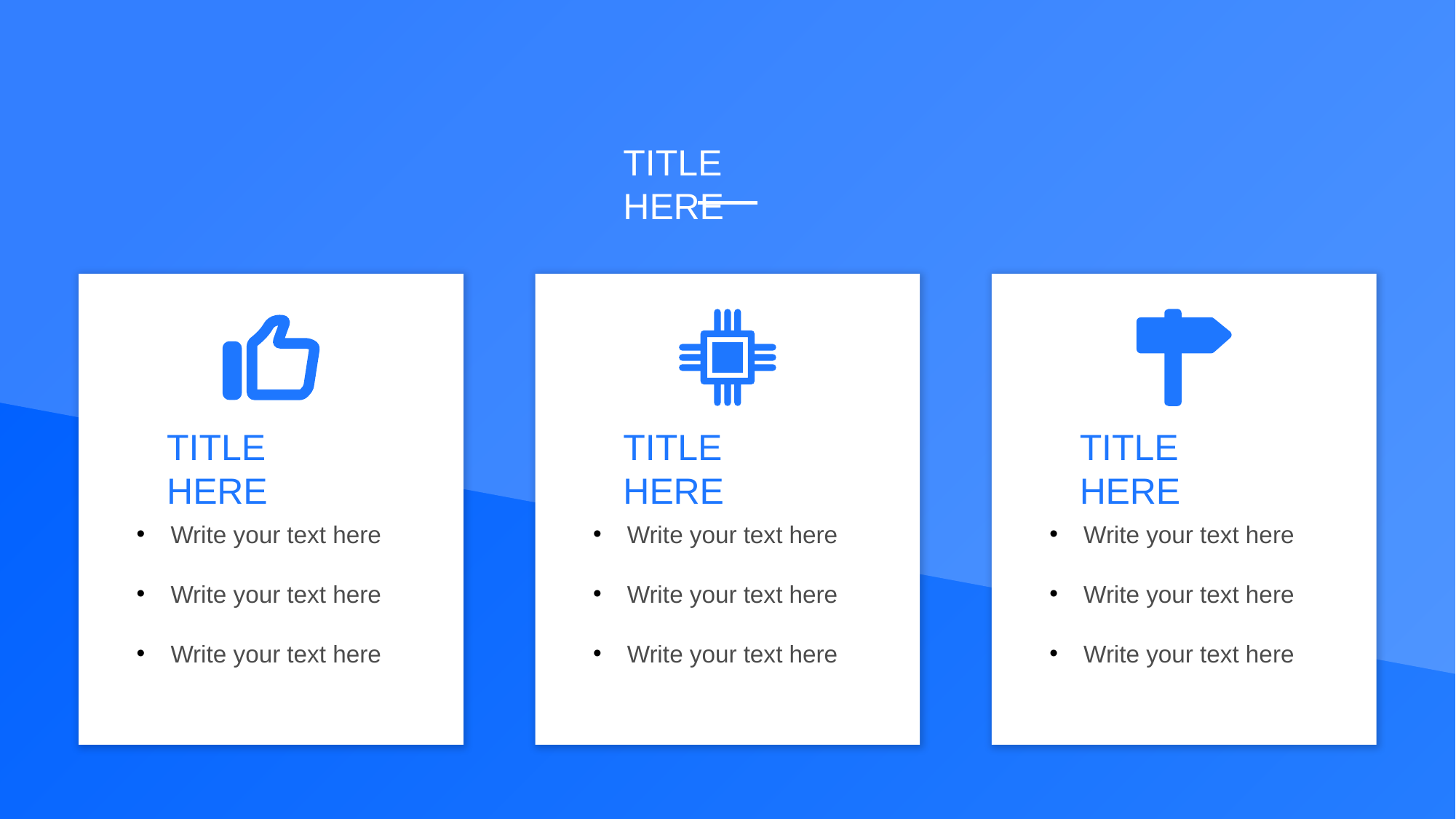

TITLE HERE

TITLE HERE
Write your text here
Write your text here
Write your text here

TITLE HERE
TITLE HERE
Write your text here
Write your text here
Write your text here
Write your text here
Write your text here
Write your text here